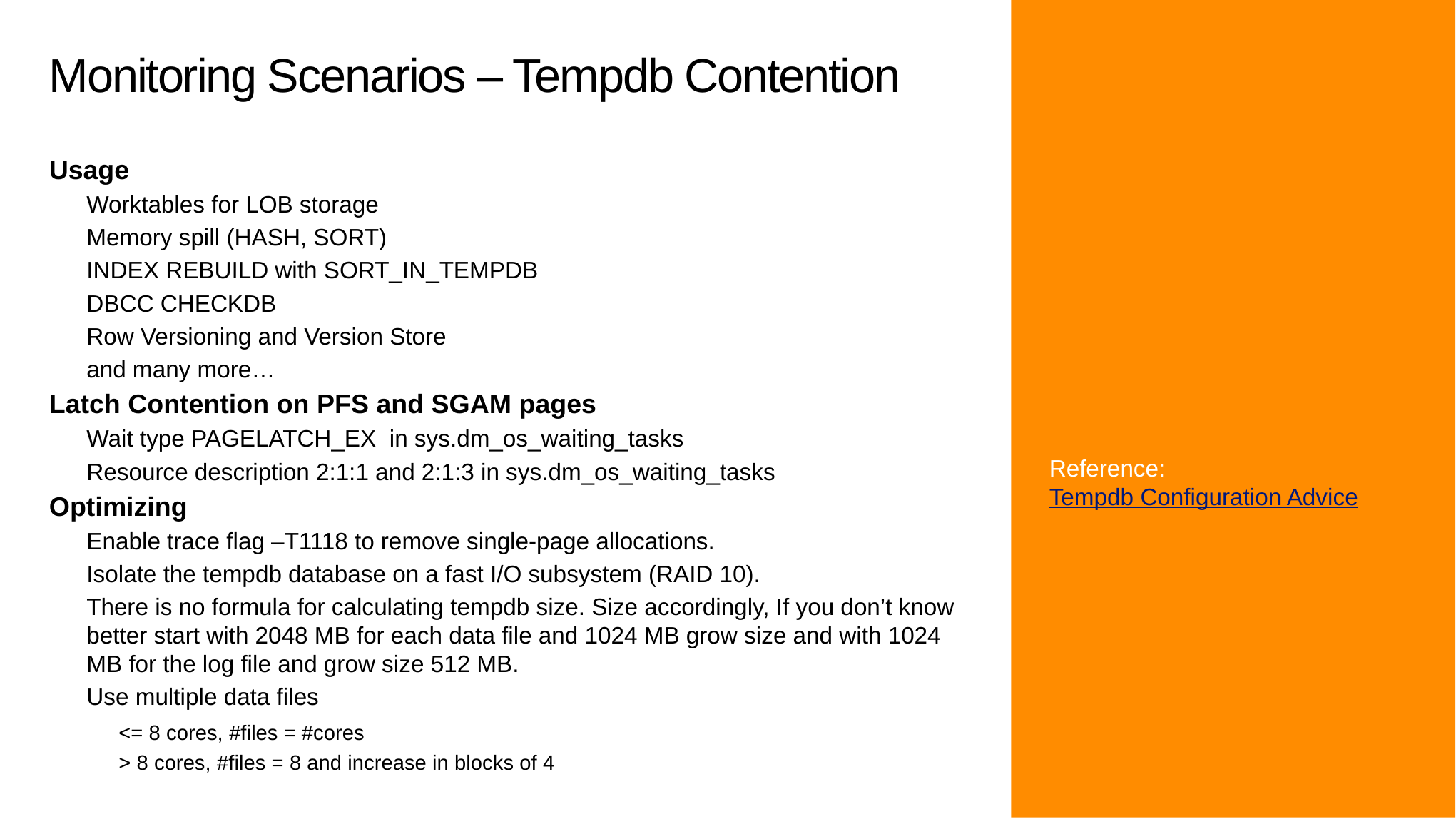

# Monitoring Scenarios – Tempdb Contention
Usage
Worktables for LOB storage
Memory spill (HASH, SORT)
INDEX REBUILD with SORT_IN_TEMPDB
DBCC CHECKDB
Row Versioning and Version Store
and many more…
Latch Contention on PFS and SGAM pages
Wait type PAGELATCH_EX  in sys.dm_os_waiting_tasks
Resource description 2:1:1 and 2:1:3 in sys.dm_os_waiting_tasks
Optimizing
Enable trace flag –T1118 to remove single-page allocations.
Isolate the tempdb database on a fast I/O subsystem (RAID 10).
There is no formula for calculating tempdb size. Size accordingly, If you don’t know better start with 2048 MB for each data file and 1024 MB grow size and with 1024 MB for the log file and grow size 512 MB.
Use multiple data files
<= 8 cores, #files = #cores
> 8 cores, #files = 8 and increase in blocks of 4
Reference:
Tempdb Configuration Advice